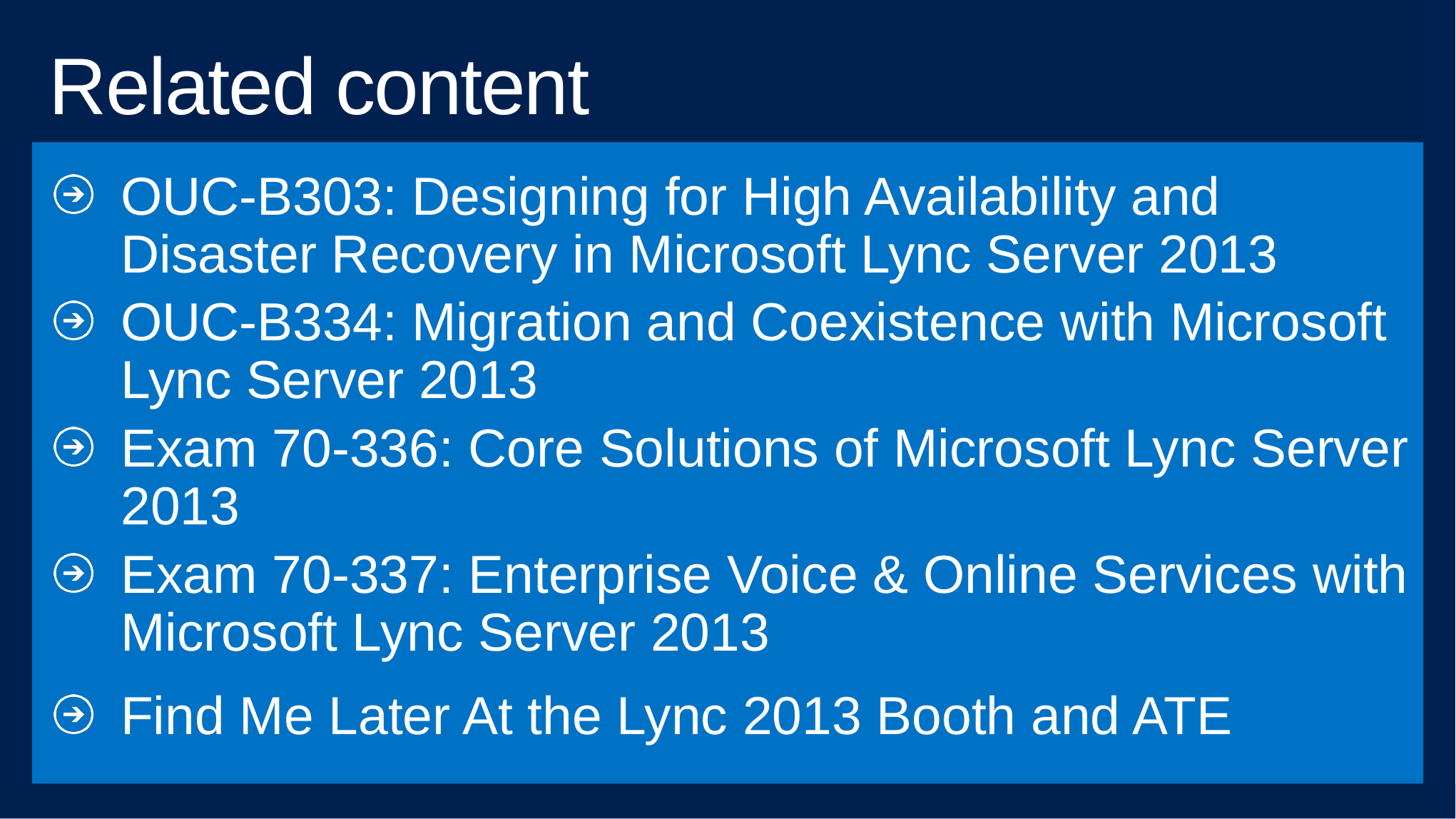

# Related content

OUC-B303: Designing for High Availability and Disaster Recovery in Microsoft Lync Server 2013
OUC-B334: Migration and Coexistence with Microsoft Lync Server 2013
Exam 70-336: Core Solutions of Microsoft Lync Server 2013
Exam 70-337: Enterprise Voice & Online Services with Microsoft Lync Server 2013

Find Me Later At the Lync 2013 Booth and ATE